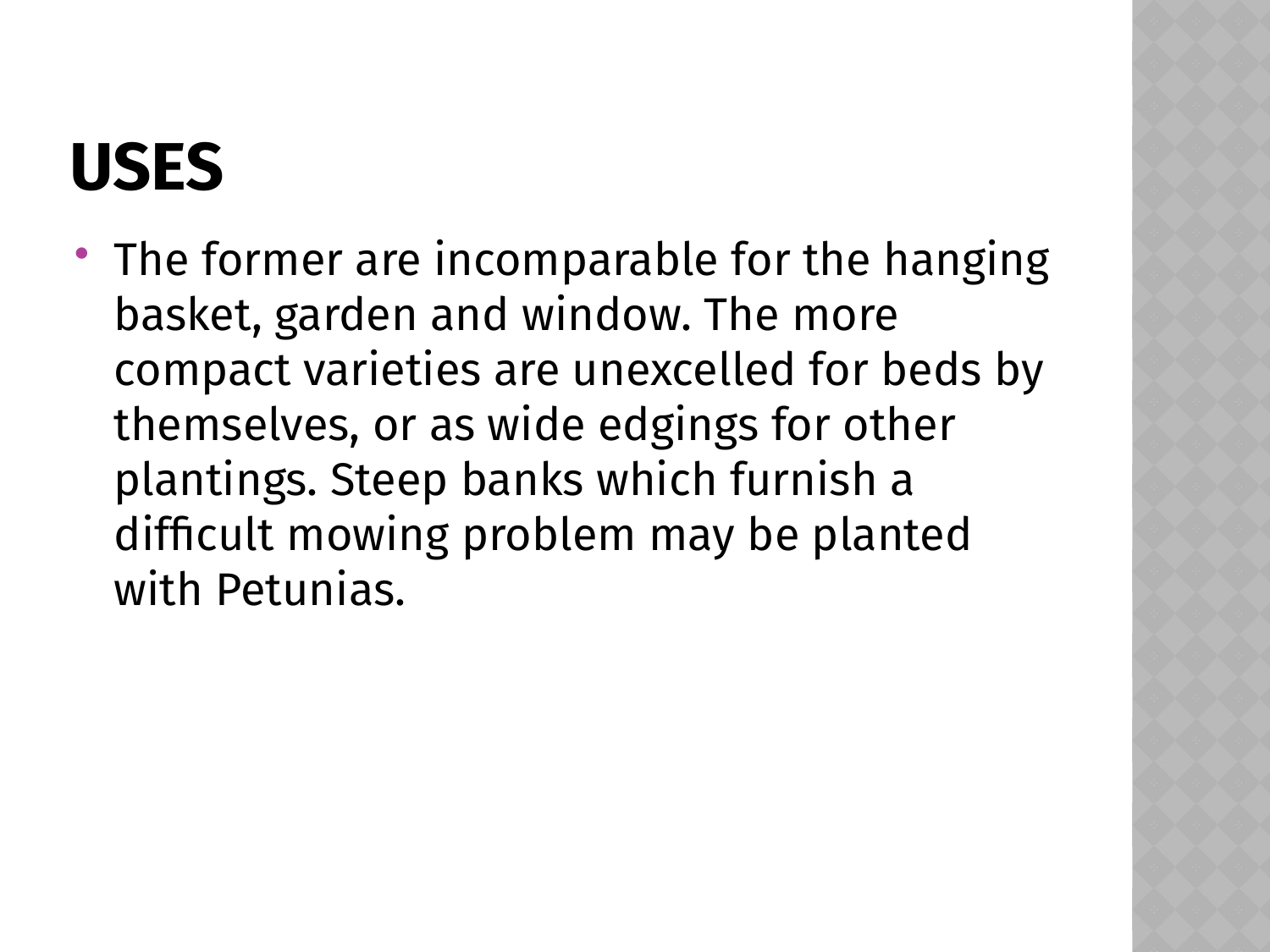

# Uses
The former are incomparable for the hanging basket, garden and window. The more compact varieties are unexcelled for beds by themselves, or as wide edgings for other plantings. Steep banks which furnish a difficult mowing problem may be planted with Petunias.